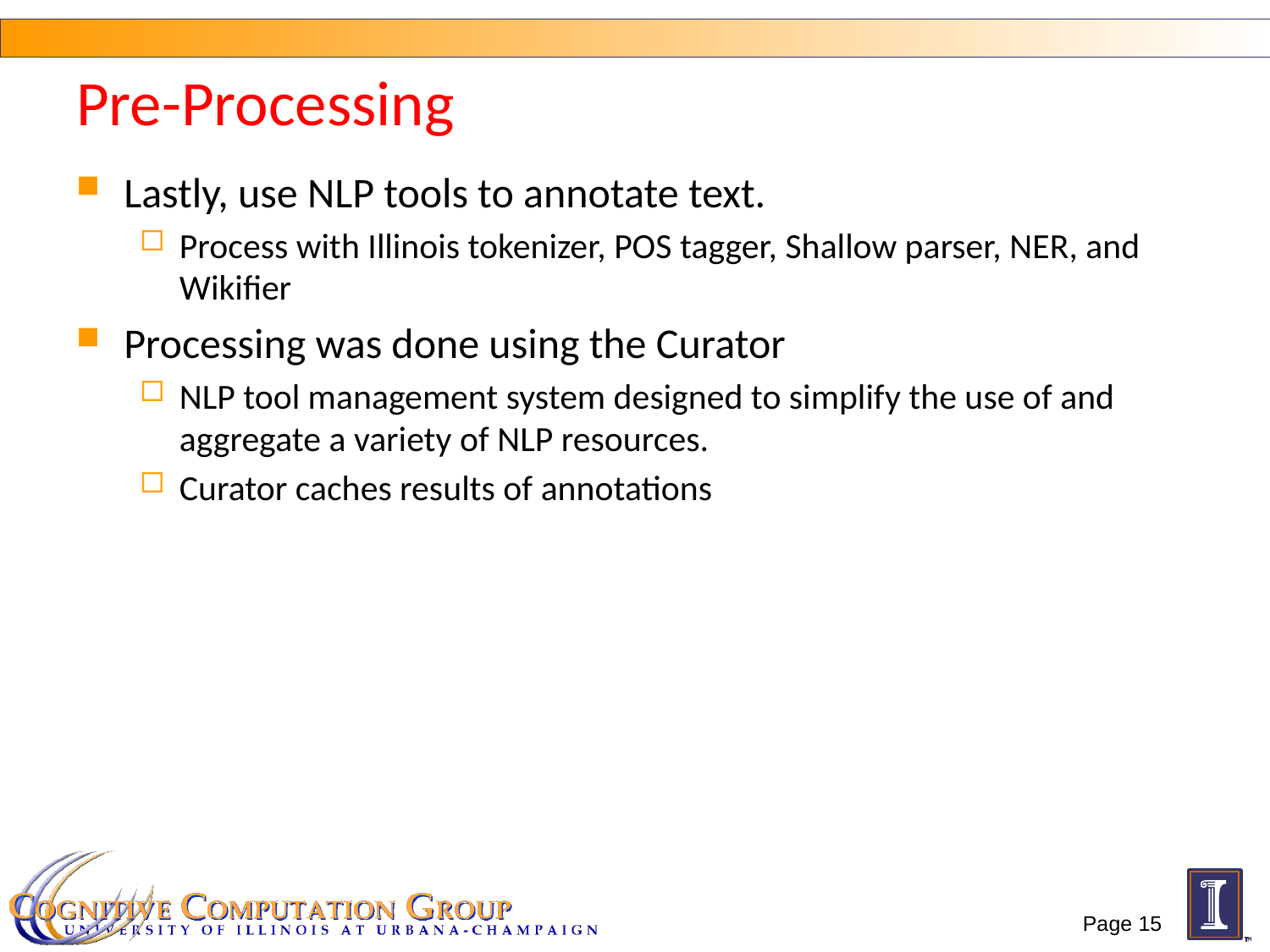

# Pre-Processing
Lastly, use NLP tools to annotate text.
Process with Illinois tokenizer, POS tagger, Shallow parser, NER, and Wikifier
Processing was done using the Curator
NLP tool management system designed to simplify the use of and aggregate a variety of NLP resources.
Curator caches results of annotations

Page 15